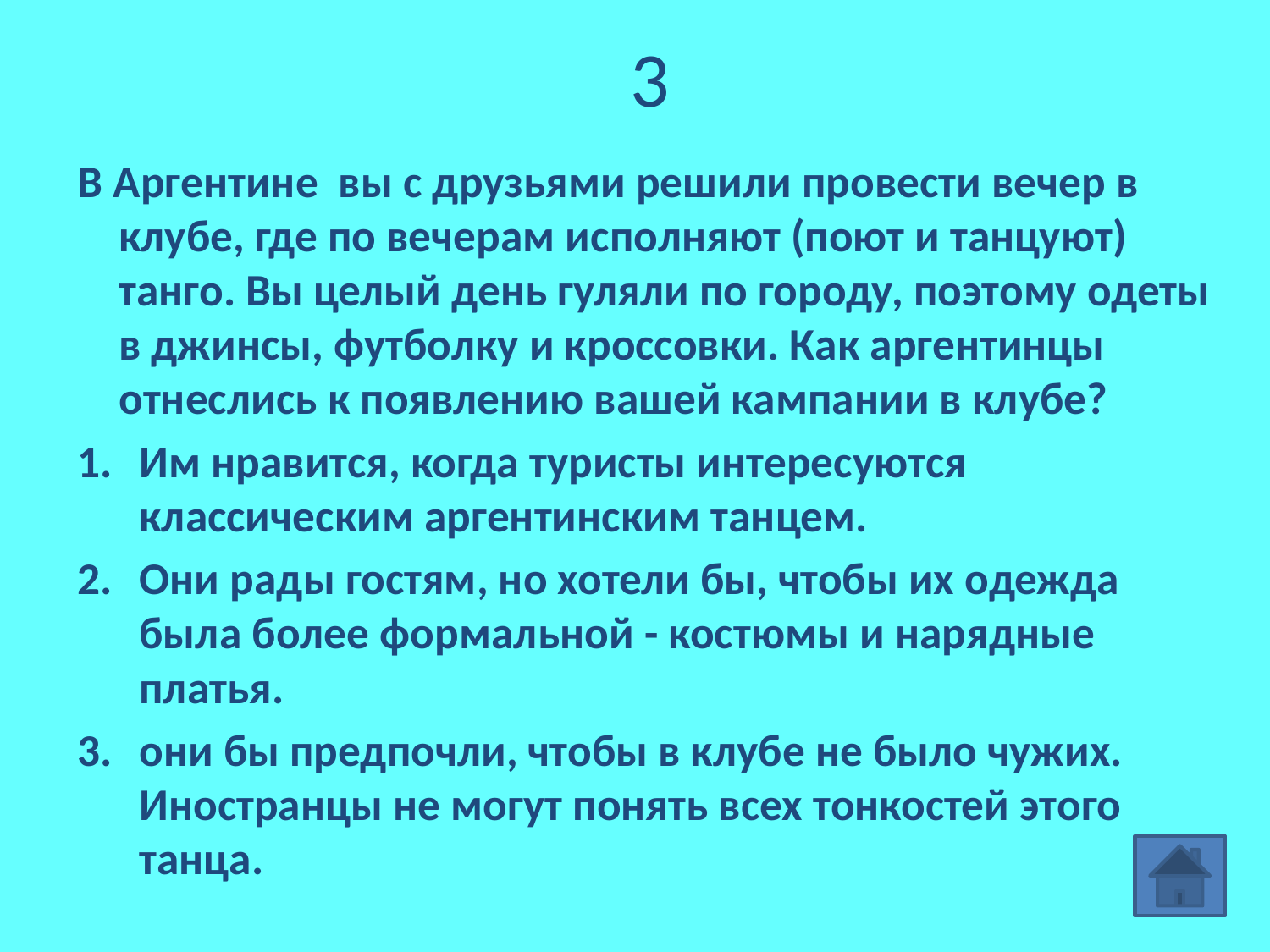

# 3
В Аргентине  вы с друзьями решили провести вечер в клубе, где по вечерам исполняют (поют и танцуют) танго. Вы целый день гуляли по городу, поэтому одеты в джинсы, футболку и кроссовки. Как аргентинцы отнеслись к появлению вашей кампании в клубе?
Им нравится, когда туристы интересуются классическим аргентинским танцем.
Они рады гостям, но хотели бы, чтобы их одежда была более формальной - костюмы и нарядные платья.
они бы предпочли, чтобы в клубе не было чужих. Иностранцы не могут понять всех тонкостей этого танца.